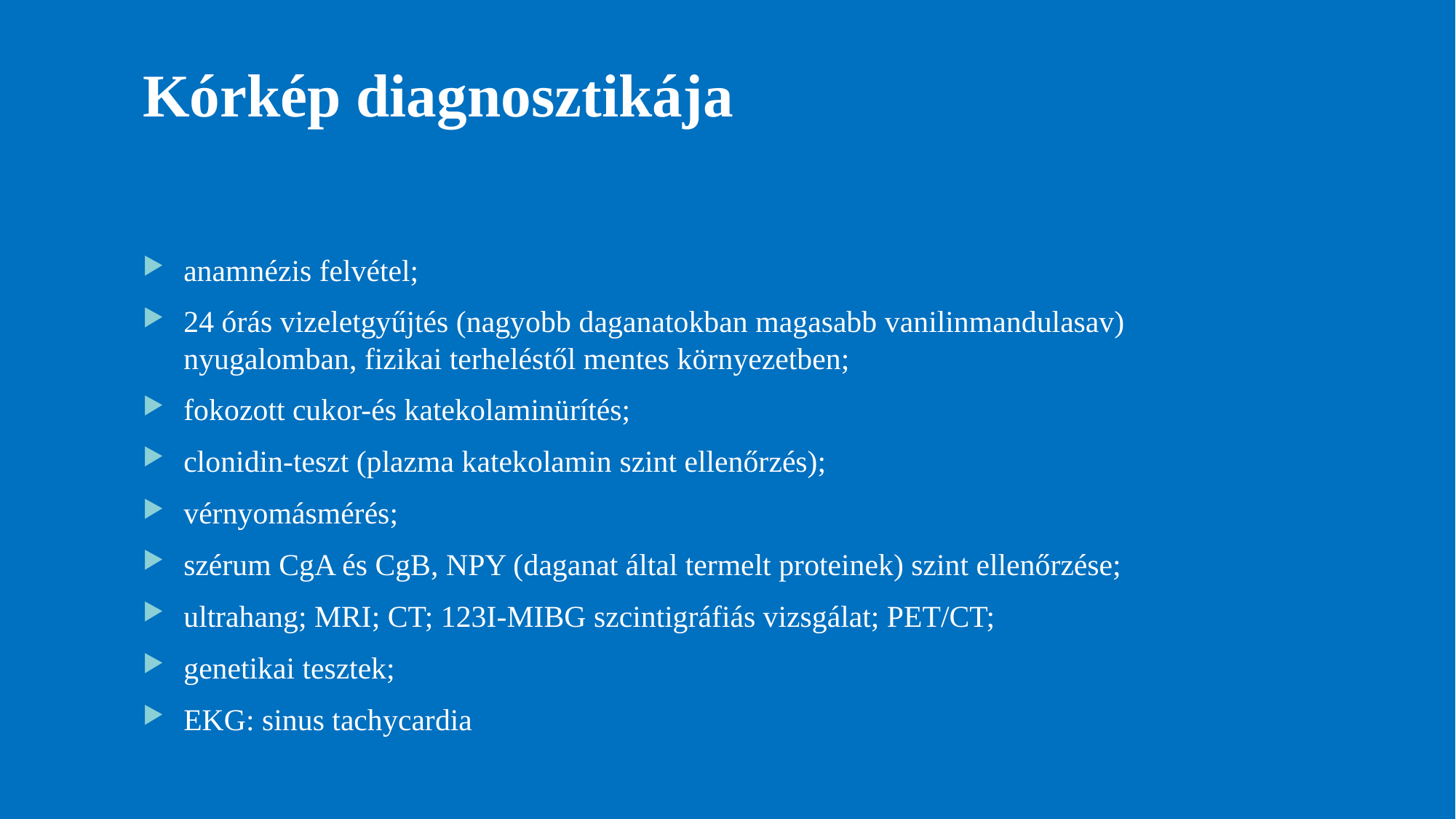

# Kórkép diagnosztikája
anamnézis felvétel;
24 órás vizeletgyűjtés (nagyobb daganatokban magasabb vanilinmandulasav) nyugalomban, fizikai terheléstől mentes környezetben;
fokozott cukor-és katekolaminürítés;
clonidin-teszt (plazma katekolamin szint ellenőrzés);
vérnyomásmérés;
szérum CgA és CgB, NPY (daganat által termelt proteinek) szint ellenőrzése;
ultrahang; MRI; CT; 123I-MIBG szcintigráfiás vizsgálat; PET/CT;
genetikai tesztek;
EKG: sinus tachycardia